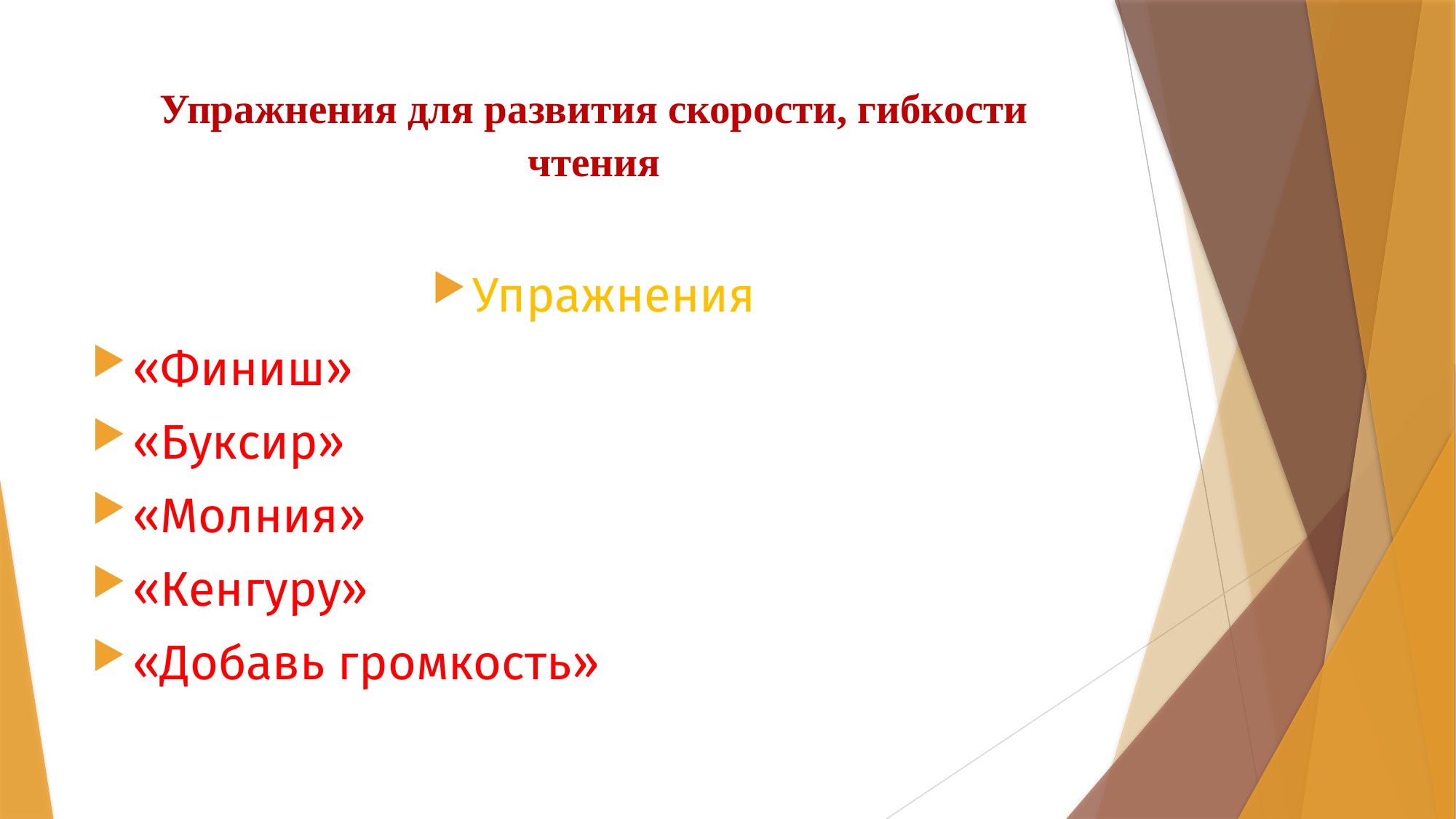

# Упражнения для развития скорости, гибкости чтения
Упражнения
«Финиш»
«Буксир»
«Молния»
«Кенгуру»
«Добавь громкость»